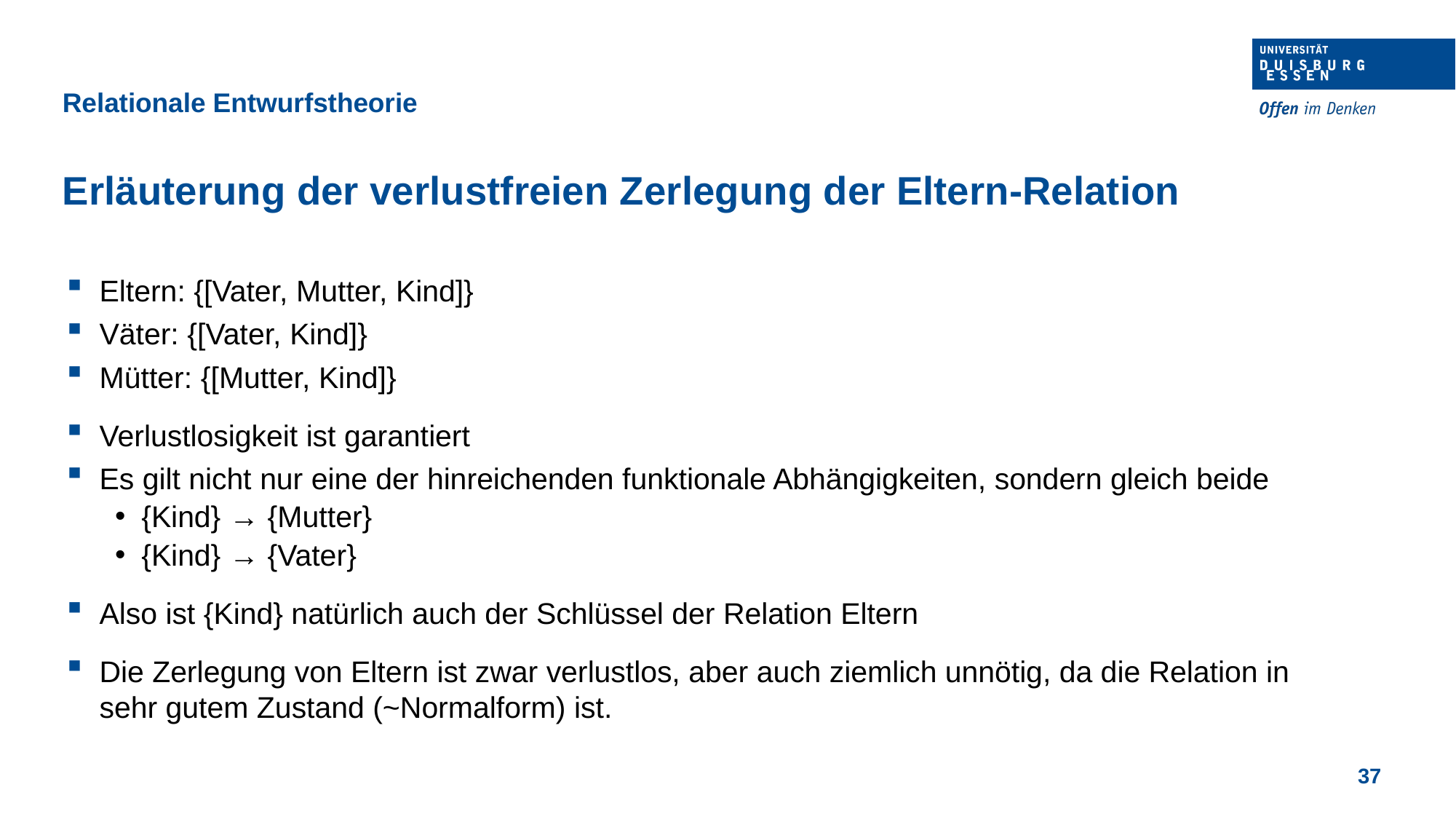

Relationale Entwurfstheorie
Erläuterung der verlustfreien Zerlegung der Eltern-Relation
Eltern: {[Vater, Mutter, Kind]}
Väter: {[Vater, Kind]}
Mütter: {[Mutter, Kind]}
Verlustlosigkeit ist garantiert
Es gilt nicht nur eine der hinreichenden funktionale Abhängigkeiten, sondern gleich beide
{Kind} → {Mutter}
{Kind} → {Vater}
Also ist {Kind} natürlich auch der Schlüssel der Relation Eltern
Die Zerlegung von Eltern ist zwar verlustlos, aber auch ziemlich unnötig, da die Relation in sehr gutem Zustand (~Normalform) ist.
37